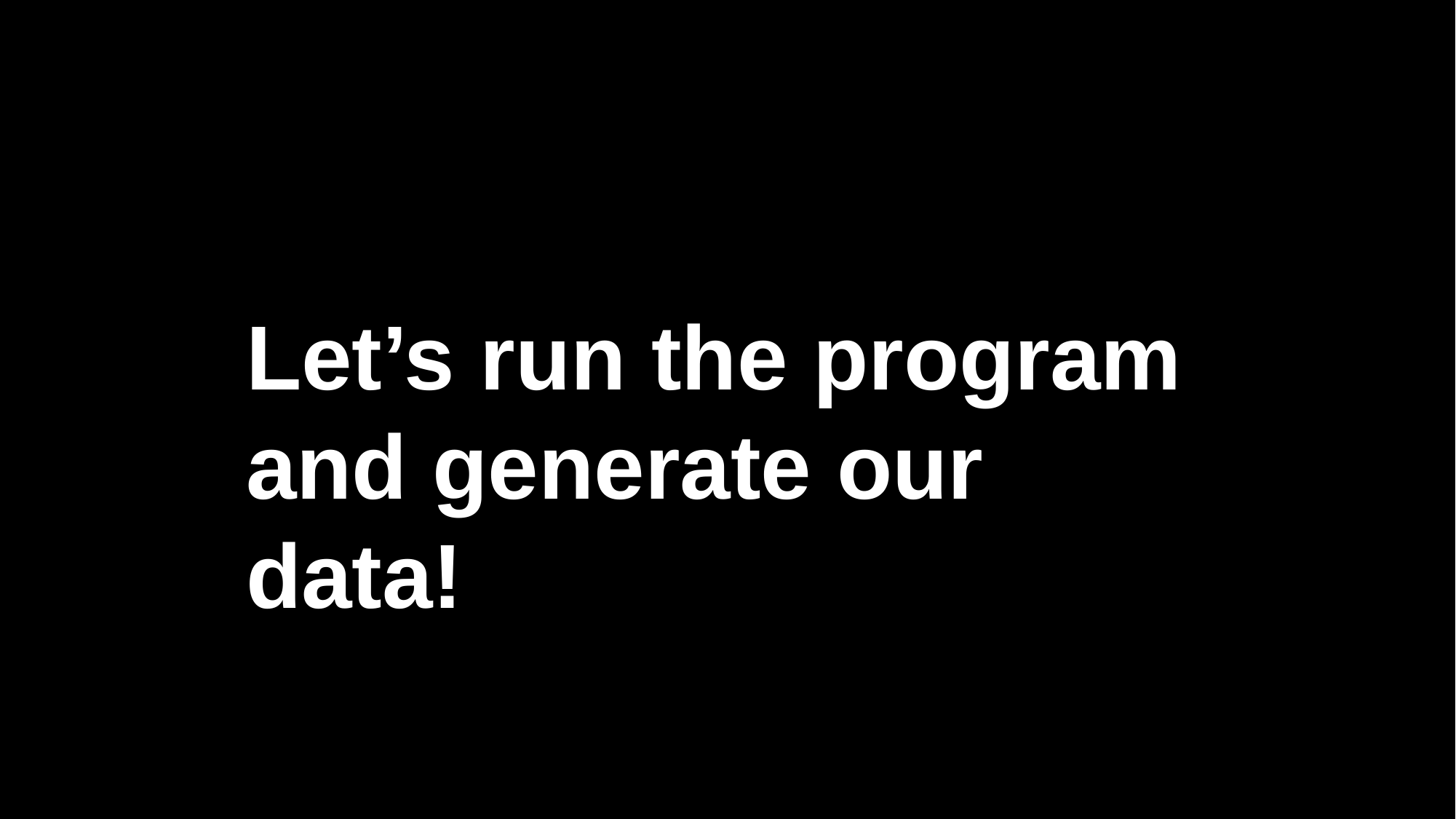

Let’s run the program and generate our data!